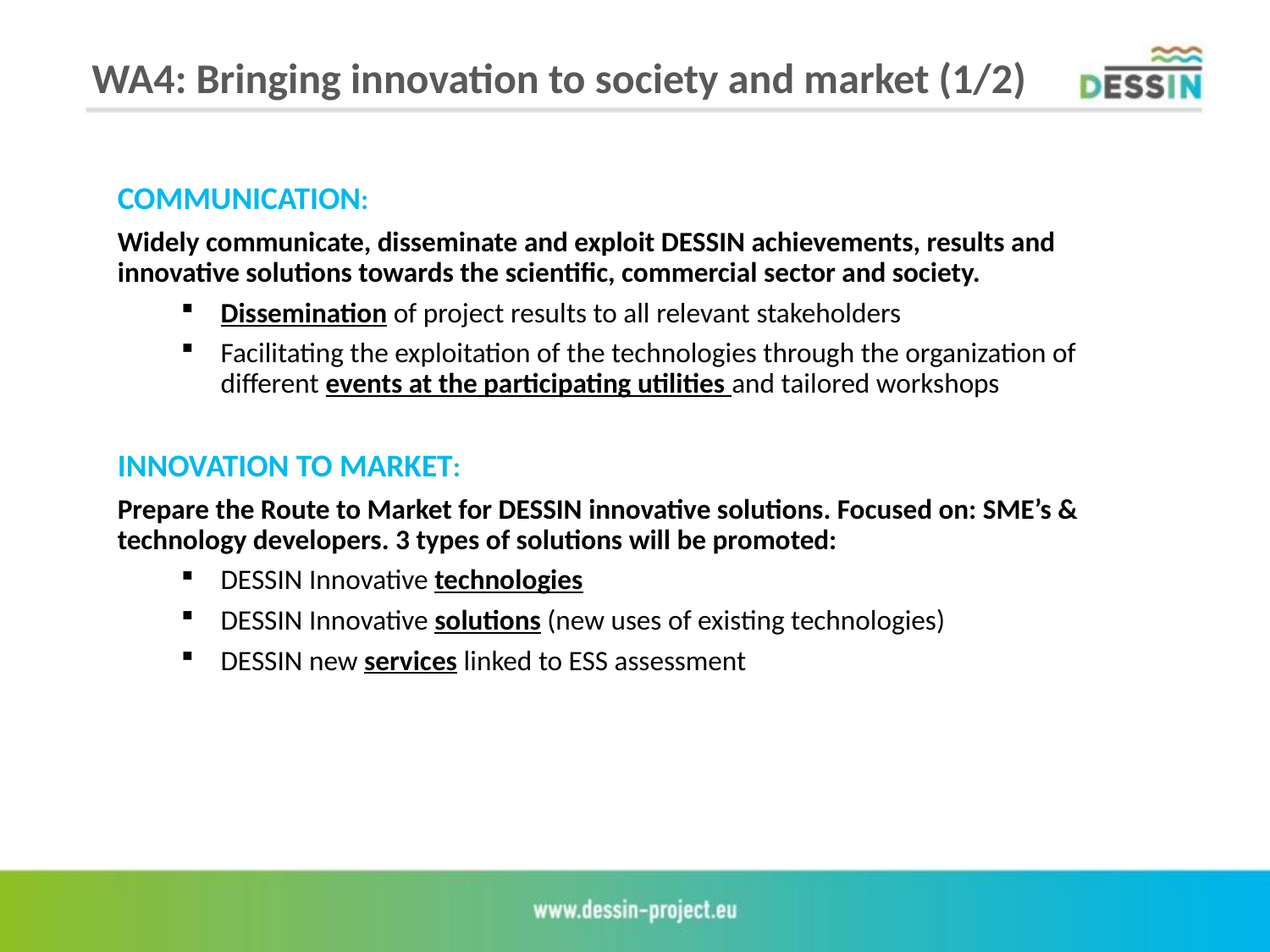

WA4: Bringing innovation to society and market (1/2)
COMMUNICATION:
Widely communicate, disseminate and exploit DESSIN achievements, results and innovative solutions towards the scientific, commercial sector and society.
Dissemination of project results to all relevant stakeholders
Facilitating the exploitation of the technologies through the organization of different events at the participating utilities and tailored workshops

INNOVATION TO MARKET:
Prepare the Route to Market for DESSIN innovative solutions. Focused on: SME’s & technology developers. 3 types of solutions will be promoted:
DESSIN Innovative technologies
DESSIN Innovative solutions (new uses of existing technologies)
DESSIN new services linked to ESS assessment